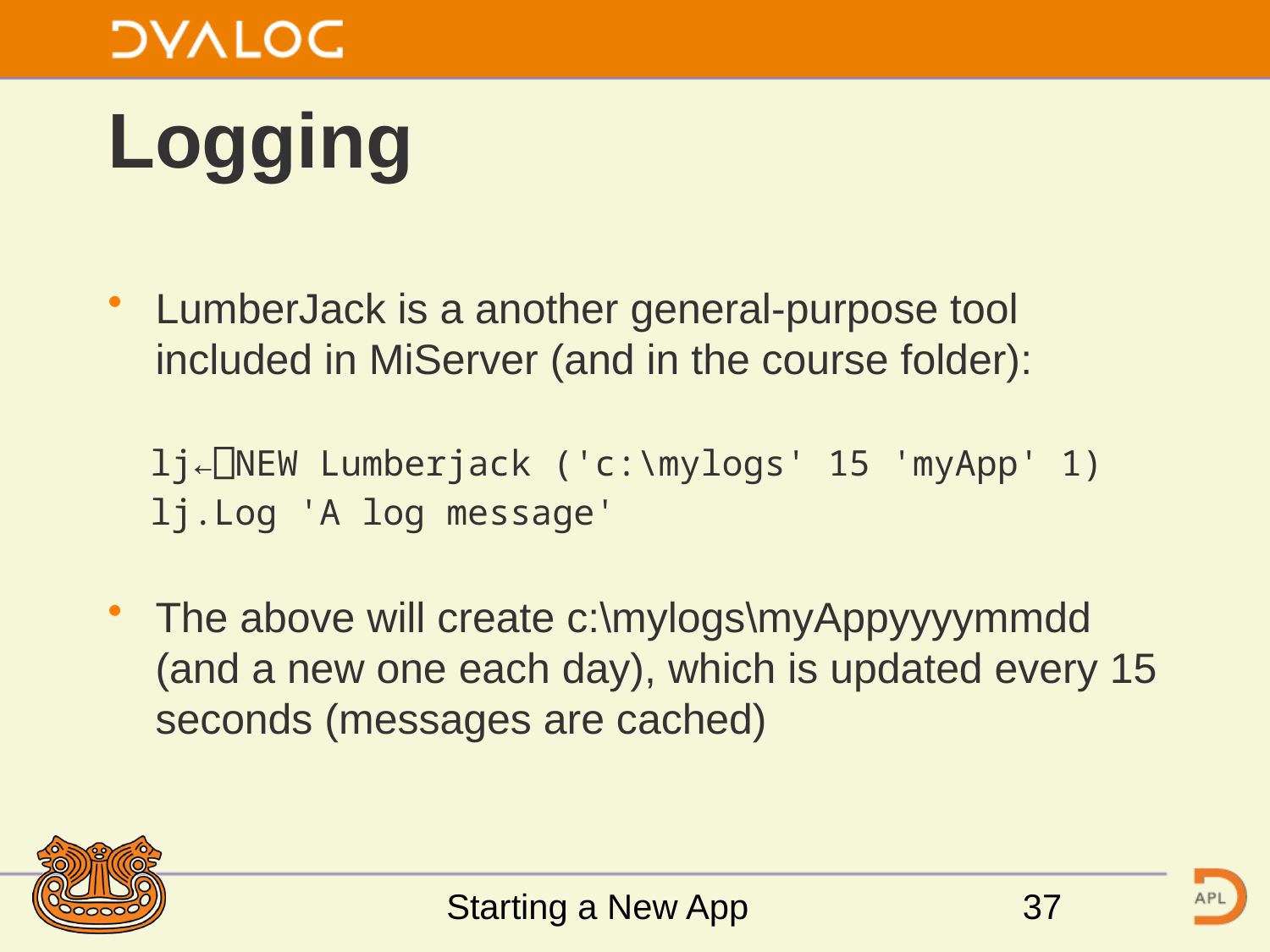

# Logging
LumberJack is a another general-purpose tool included in MiServer (and in the course folder):
  lj←⎕NEW Lumberjack ('c:\mylogs' 15 'myApp' 1)
  lj.Log 'A log message'

The above will create c:\mylogs\myAppyyyymmdd (and a new one each day), which is updated every 15 seconds (messages are cached)

Starting a New App
37